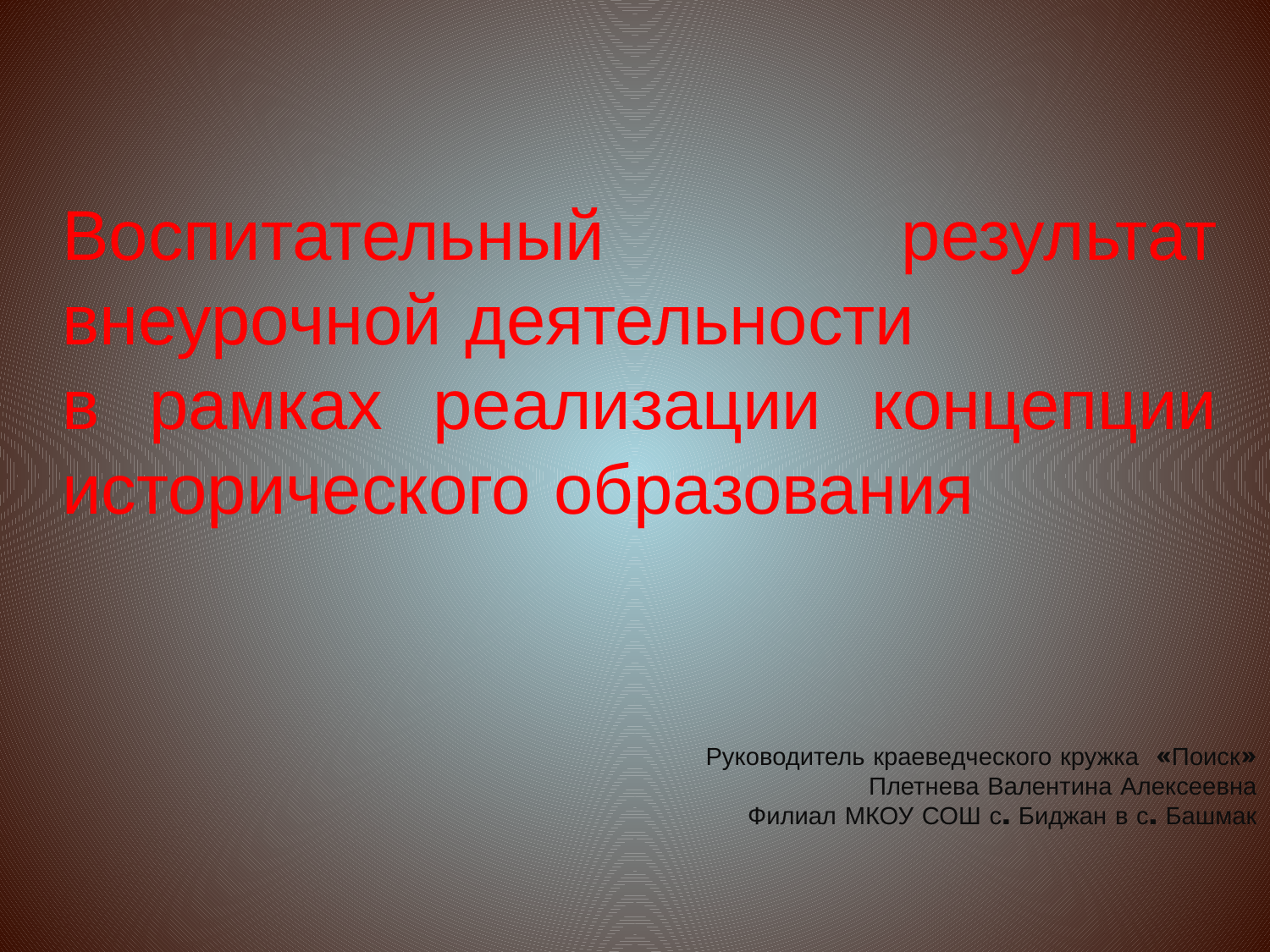

Воспитательный результат внеурочной деятельности
в рамках реализации концепции исторического образования
Руководитель краеведческого кружка  «Поиск»
Плетнева Валентина Алексеевна
Филиал МКОУ СОШ с. Биджан в с. Башмак